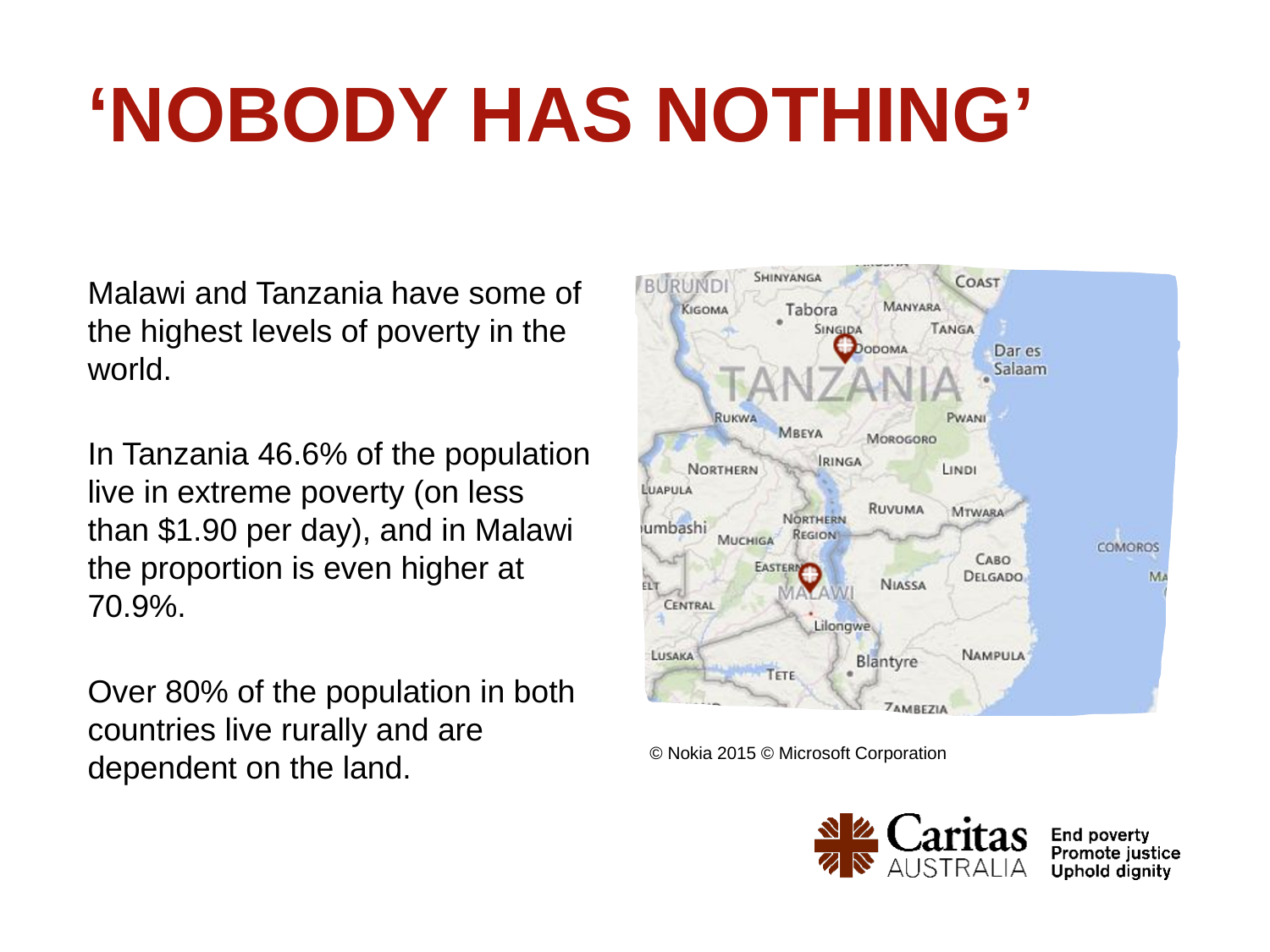

# ‘NOBODY HAS NOTHING’

Malawi and Tanzania have some of the highest levels of poverty in the world.

In Tanzania 46.6% of the population live in extreme poverty (on less than $1.90 per day), and in Malawi the proportion is even higher at 70.9%.

Over 80% of the population in both countries live rurally and are dependent on the land.
© Nokia 2015 © Microsoft Corporation